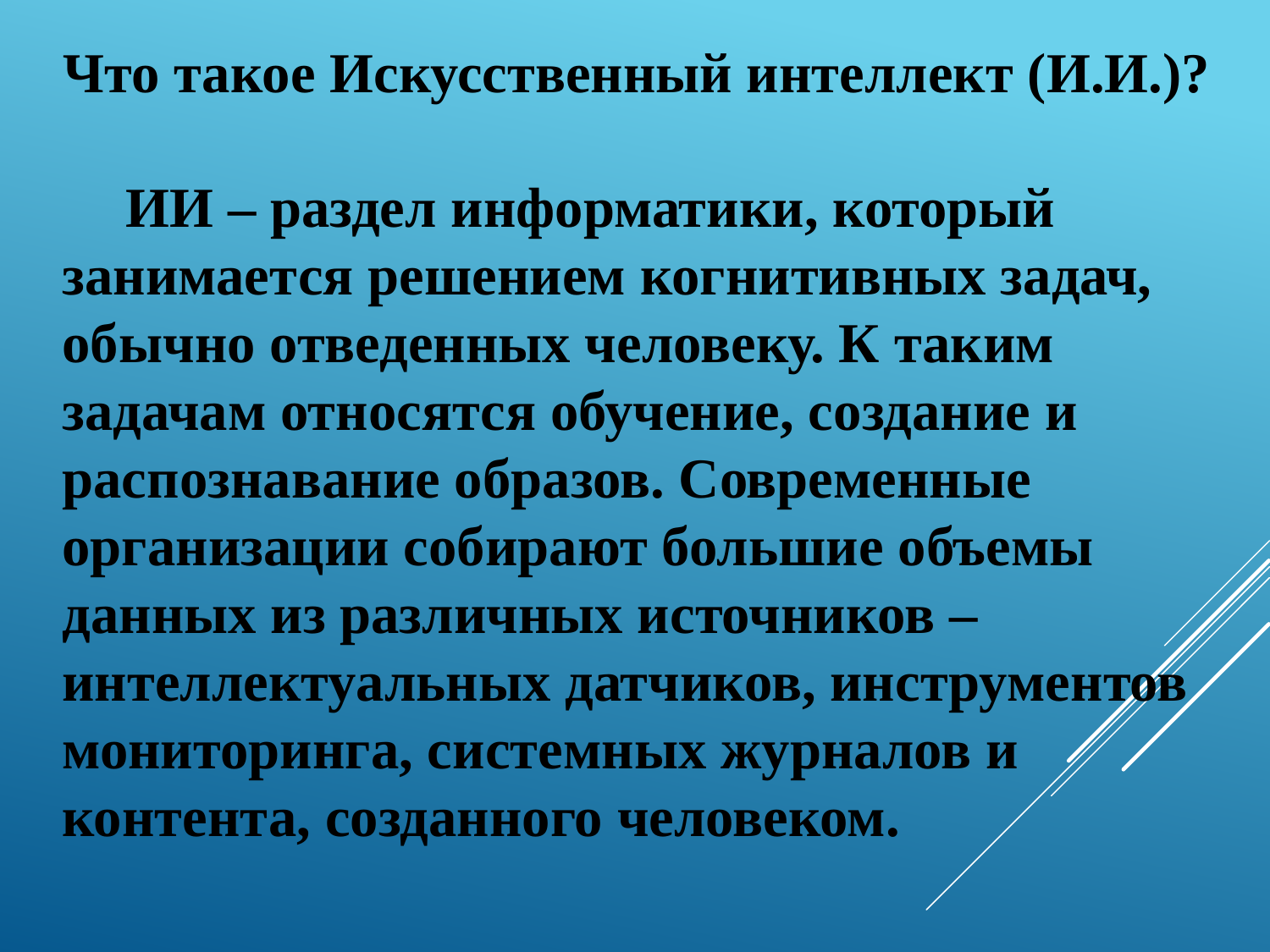

Что такое Искусственный интеллект (И.И.)?

ИИ – раздел информатики, который занимается решением когнитивных задач, обычно отведенных человеку. К таким задачам относятся обучение, создание и распознавание образов. Современные организации собирают большие объемы данных из различных источников – интеллектуальных датчиков, инструментов мониторинга, системных журналов и контента, созданного человеком.